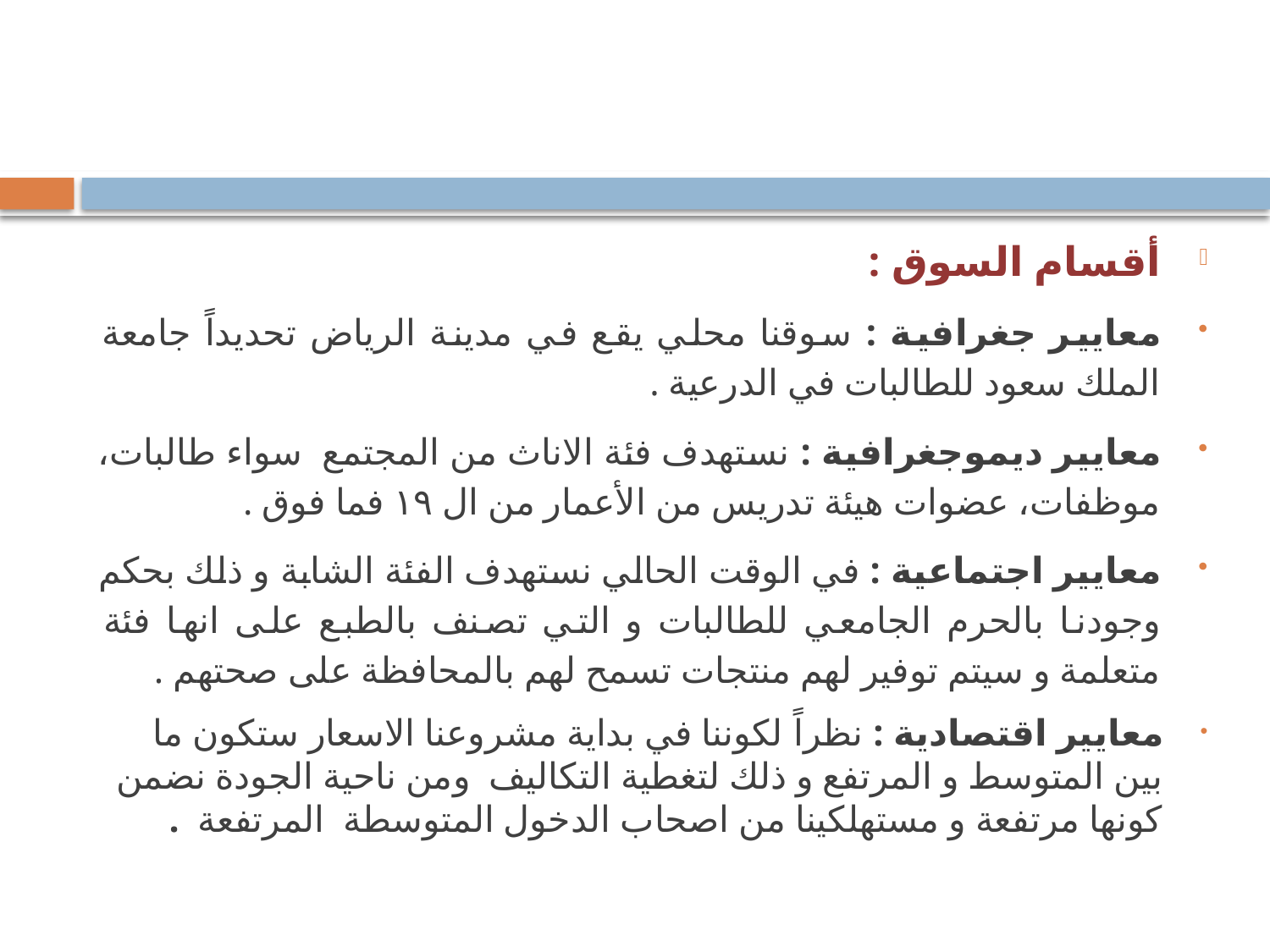

#
أقسام السوق :
معايير جغرافية : سوقنا محلي يقع في مدينة الرياض تحديداً جامعة الملك سعود للطالبات في الدرعية .
معايير ديموجغرافية : نستهدف فئة الاناث من المجتمع  سواء طالبات، موظفات، عضوات هيئة تدريس من الأعمار من ال ١٩ فما فوق .
معايير اجتماعية : في الوقت الحالي نستهدف الفئة الشابة و ذلك بحكم وجودنا بالحرم الجامعي للطالبات و التي تصنف بالطبع على انها فئة متعلمة و سيتم توفير لهم منتجات تسمح لهم بالمحافظة على صحتهم .
معايير اقتصادية : نظراً لكوننا في بداية مشروعنا الاسعار ستكون ما بين المتوسط و المرتفع و ذلك لتغطية التكاليف  ومن ناحية الجودة نضمن كونها مرتفعة و مستهلكينا من اصحاب الدخول المتوسطة  المرتفعة  .